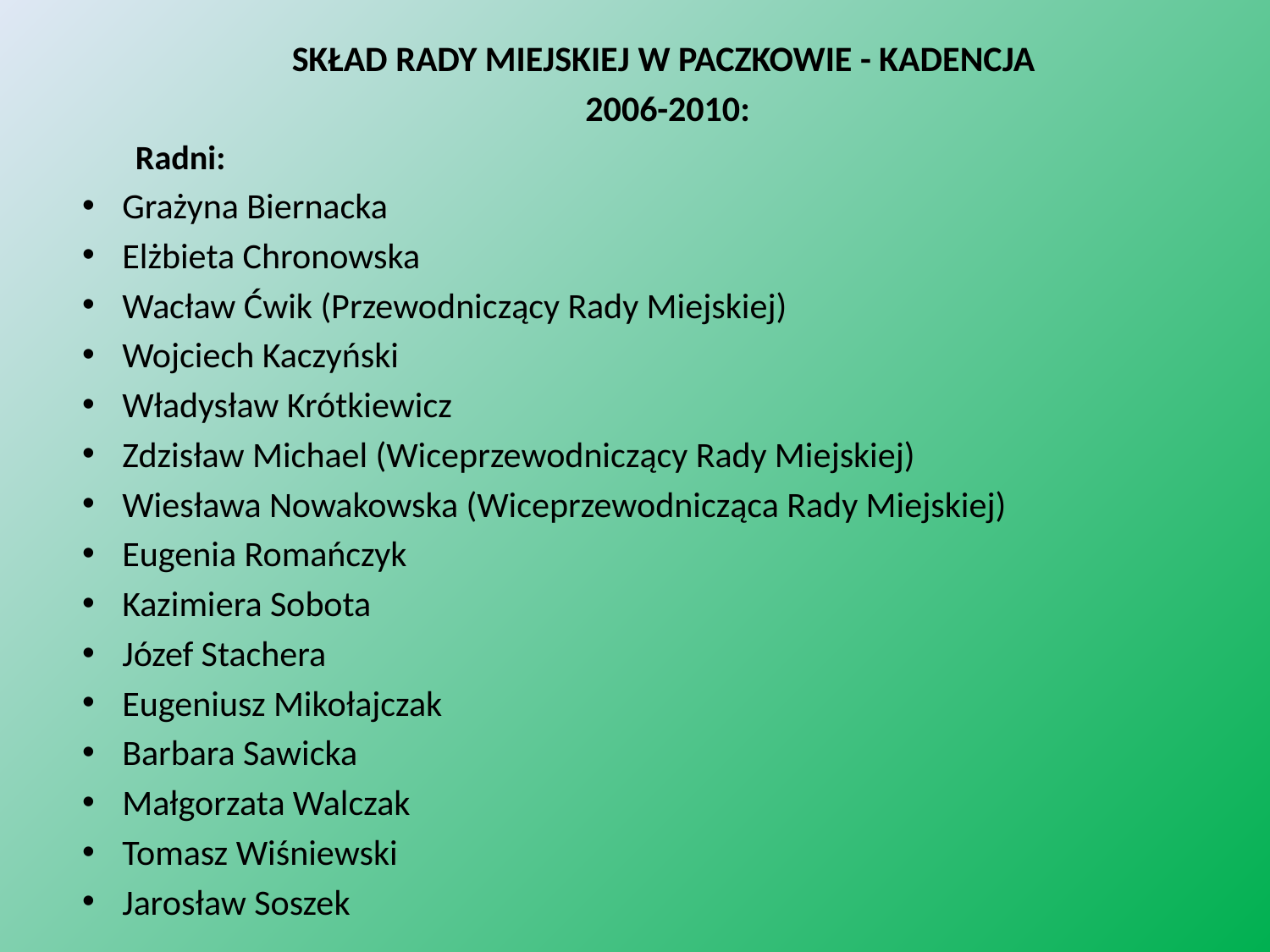

SKŁAD RADY MIEJSKIEJ W PACZKOWIE - KADENCJA
 2006-2010:
Radni:
Grażyna Biernacka
Elżbieta Chronowska
Wacław Ćwik (Przewodniczący Rady Miejskiej)
Wojciech Kaczyński
Władysław Krótkiewicz
Zdzisław Michael (Wiceprzewodniczący Rady Miejskiej)
Wiesława Nowakowska (Wiceprzewodnicząca Rady Miejskiej)
Eugenia Romańczyk
Kazimiera Sobota
Józef Stachera
Eugeniusz Mikołajczak
Barbara Sawicka
Małgorzata Walczak
Tomasz Wiśniewski
Jarosław Soszek